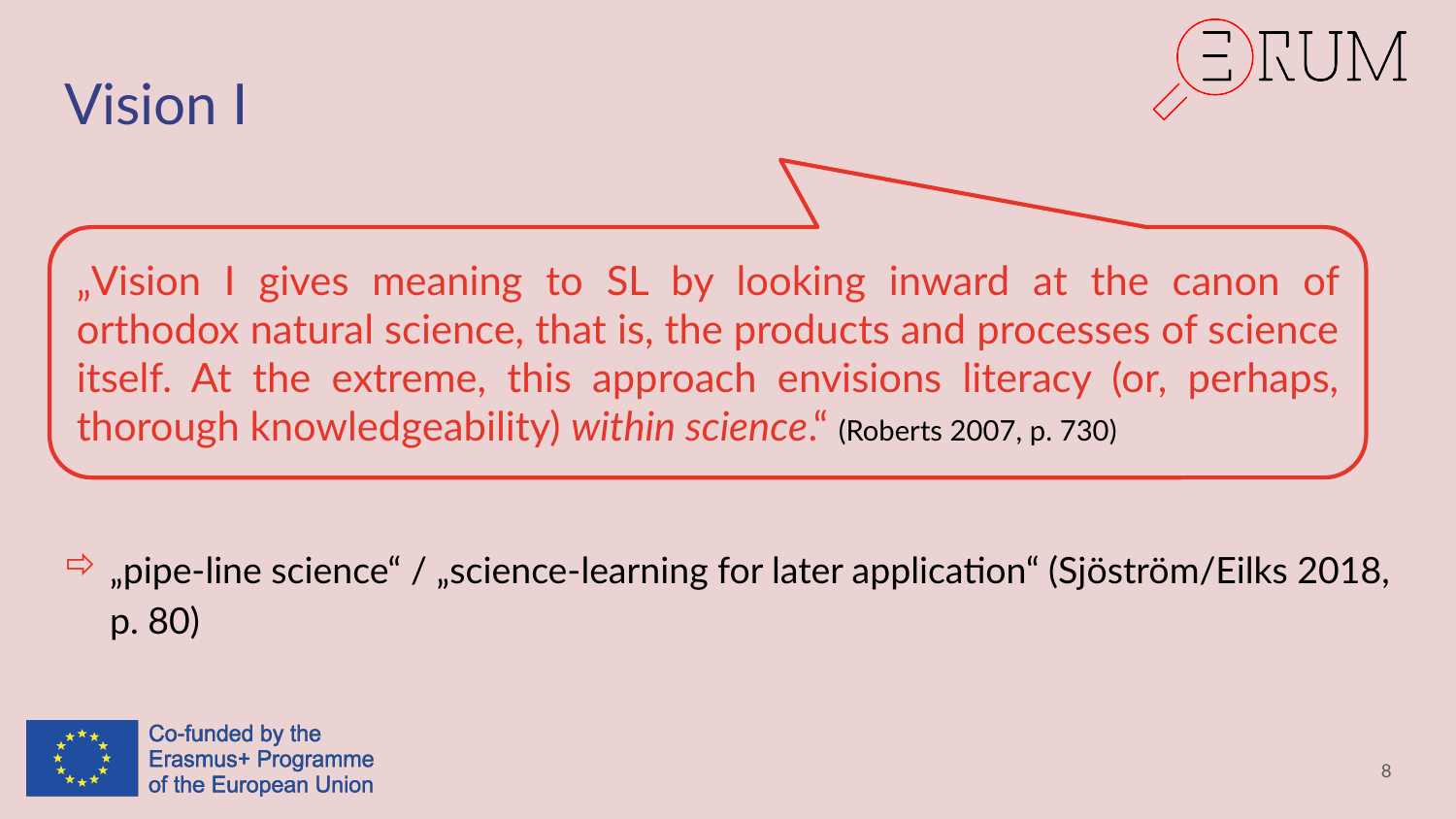

# Vision I
„Vision I gives meaning to SL by looking inward at the canon of orthodox natural science, that is, the products and processes of science itself. At the extreme, this approach envisions literacy (or, perhaps, thorough knowledgeability) within science.“ (Roberts 2007, p. 730)
„pipe-line science“ / „science-learning for later application“ (Sjöström/Eilks 2018, p. 80)

8